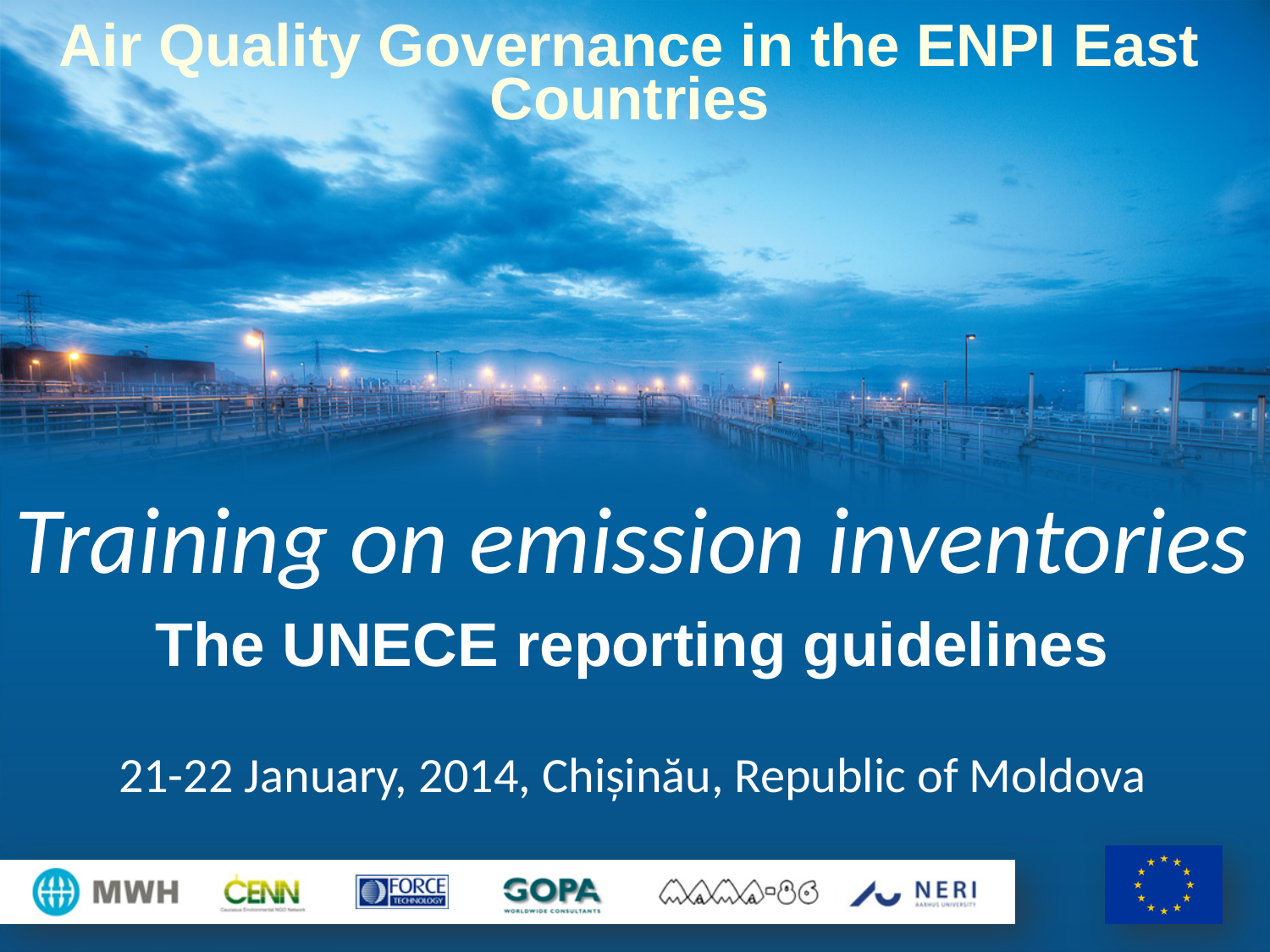

# Air Quality Governance in the ENPI East Countries
Training on emission inventories
The UNECE reporting guidelines

21-22 January, 2014, Chișinău, Republic of Moldova